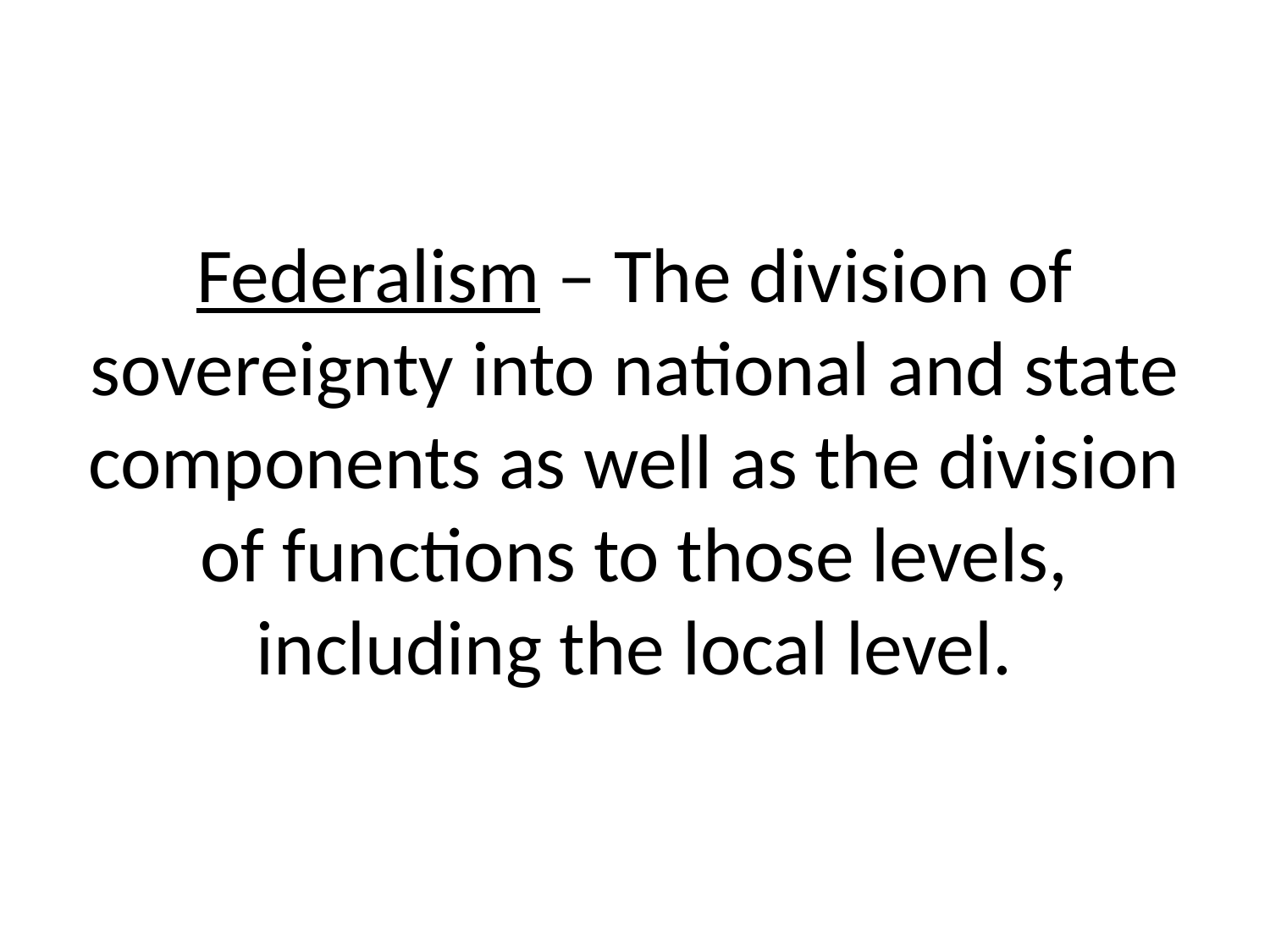

# Federalism – The division of sovereignty into national and state components as well as the division of functions to those levels, including the local level.